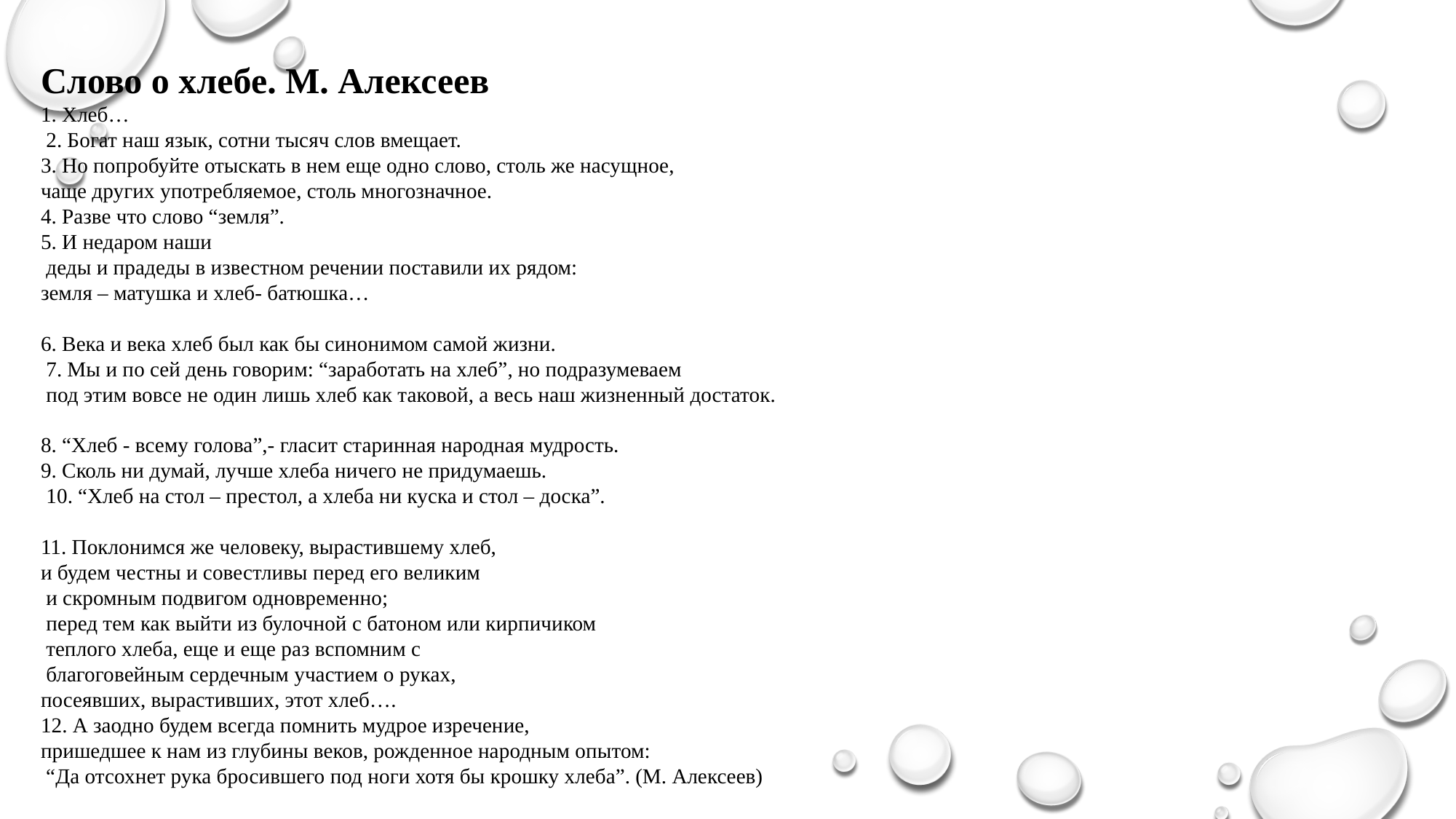

Слово о хлебе. М. Алексеев
1. Хлеб…
 2. Богат наш язык, сотни тысяч слов вмещает.
3. Но попробуйте отыскать в нем еще одно слово, столь же насущное,
чаще других употребляемое, столь многозначное.
4. Разве что слово “земля”.
5. И недаром наши
 деды и прадеды в известном речении поставили их рядом:
земля – матушка и хлеб- батюшка…

6. Века и века хлеб был как бы синонимом самой жизни.
 7. Мы и по сей день говорим: “заработать на хлеб”, но подразумеваем
 под этим вовсе не один лишь хлеб как таковой, а весь наш жизненный достаток.

8. “Хлеб - всему голова”,- гласит старинная народная мудрость.
9. Сколь ни думай, лучше хлеба ничего не придумаешь.
 10. “Хлеб на стол – престол, а хлеба ни куска и стол – доска”.

11. Поклонимся же человеку, вырастившему хлеб,
и будем честны и совестливы перед его великим
 и скромным подвигом одновременно;
 перед тем как выйти из булочной с батоном или кирпичиком
 теплого хлеба, еще и еще раз вспомним с
 благоговейным сердечным участием о руках,
посеявших, вырастивших, этот хлеб….
12. А заодно будем всегда помнить мудрое изречение,
пришедшее к нам из глубины веков, рожденное народным опытом:
 “Да отсохнет рука бросившего под ноги хотя бы крошку хлеба”. (М. Алексеев)